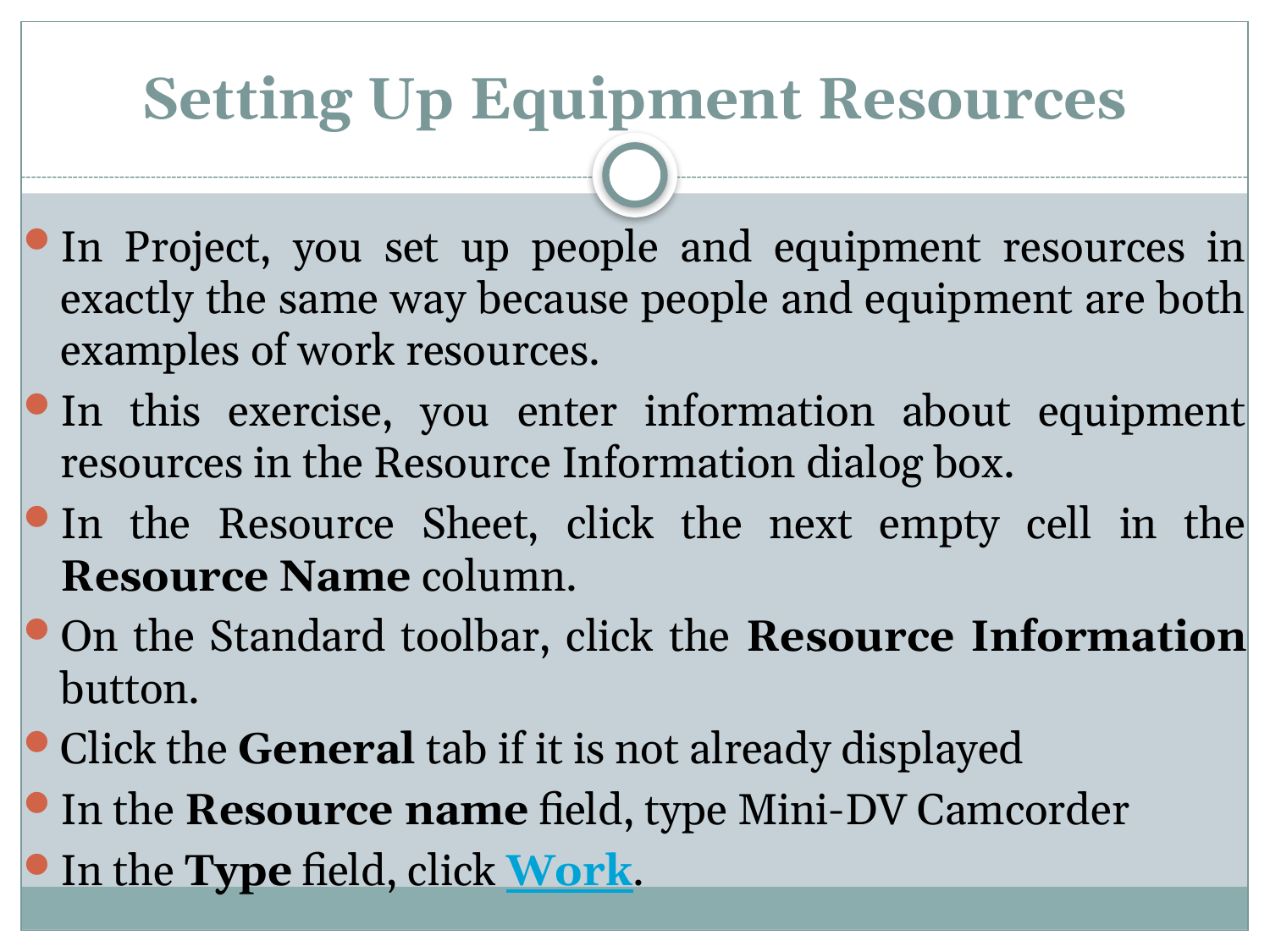

# Setting Up Equipment Resources
In Project, you set up people and equipment resources in exactly the same way because people and equipment are both examples of work resources.
In this exercise, you enter information about equipment resources in the Resource Information dialog box.
In the Resource Sheet, click the next empty cell in the Resource Name column.
On the Standard toolbar, click the Resource Information button.
Click the General tab if it is not already displayed
In the Resource name field, type Mini-DV Camcorder
In the Type field, click Work.